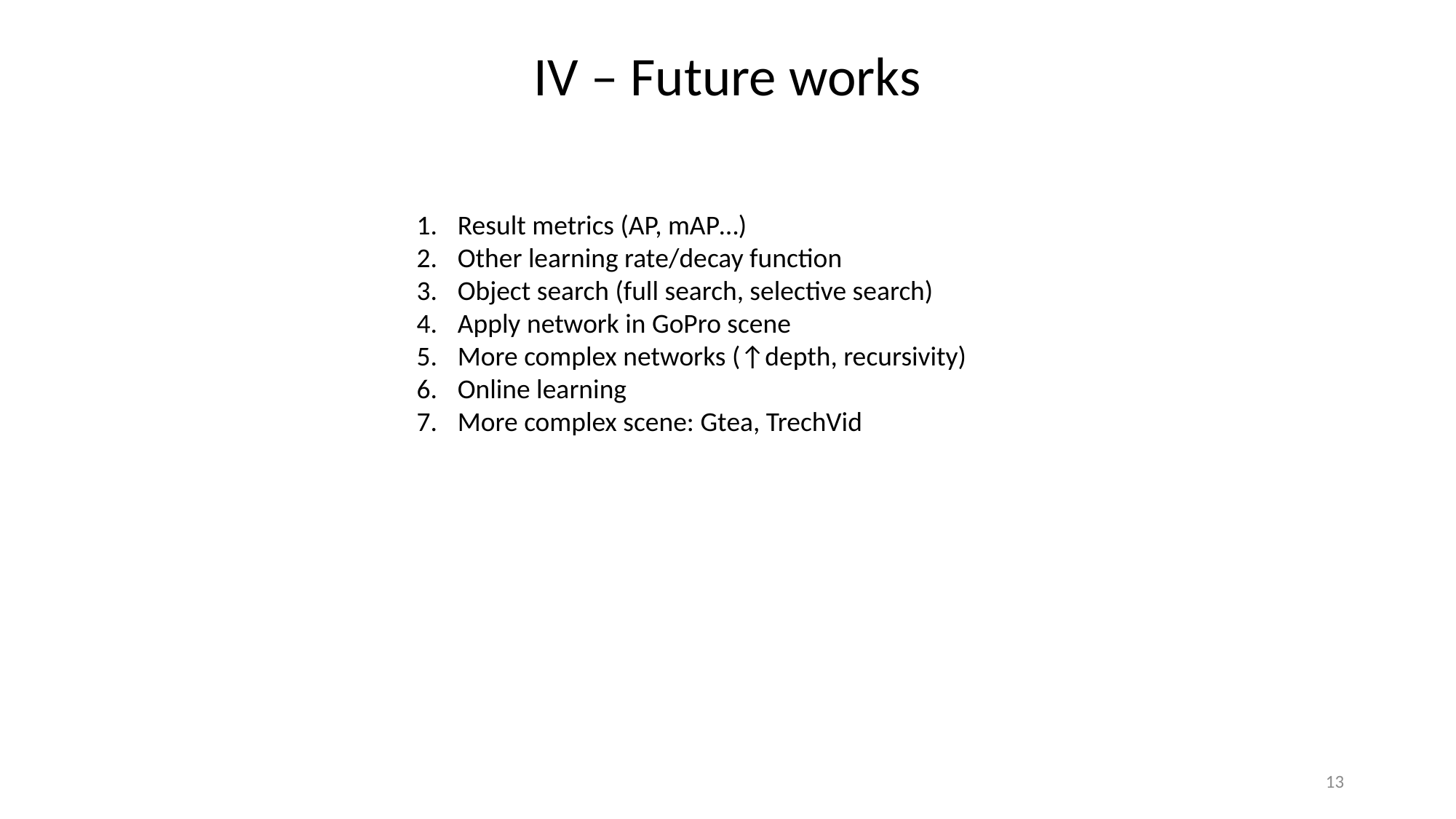

IV – Future works
Result metrics (AP, mAP…)
Other learning rate/decay function
Object search (full search, selective search)
Apply network in GoPro scene
More complex networks (↑depth, recursivity)
Online learning
More complex scene: Gtea, TrechVid

13